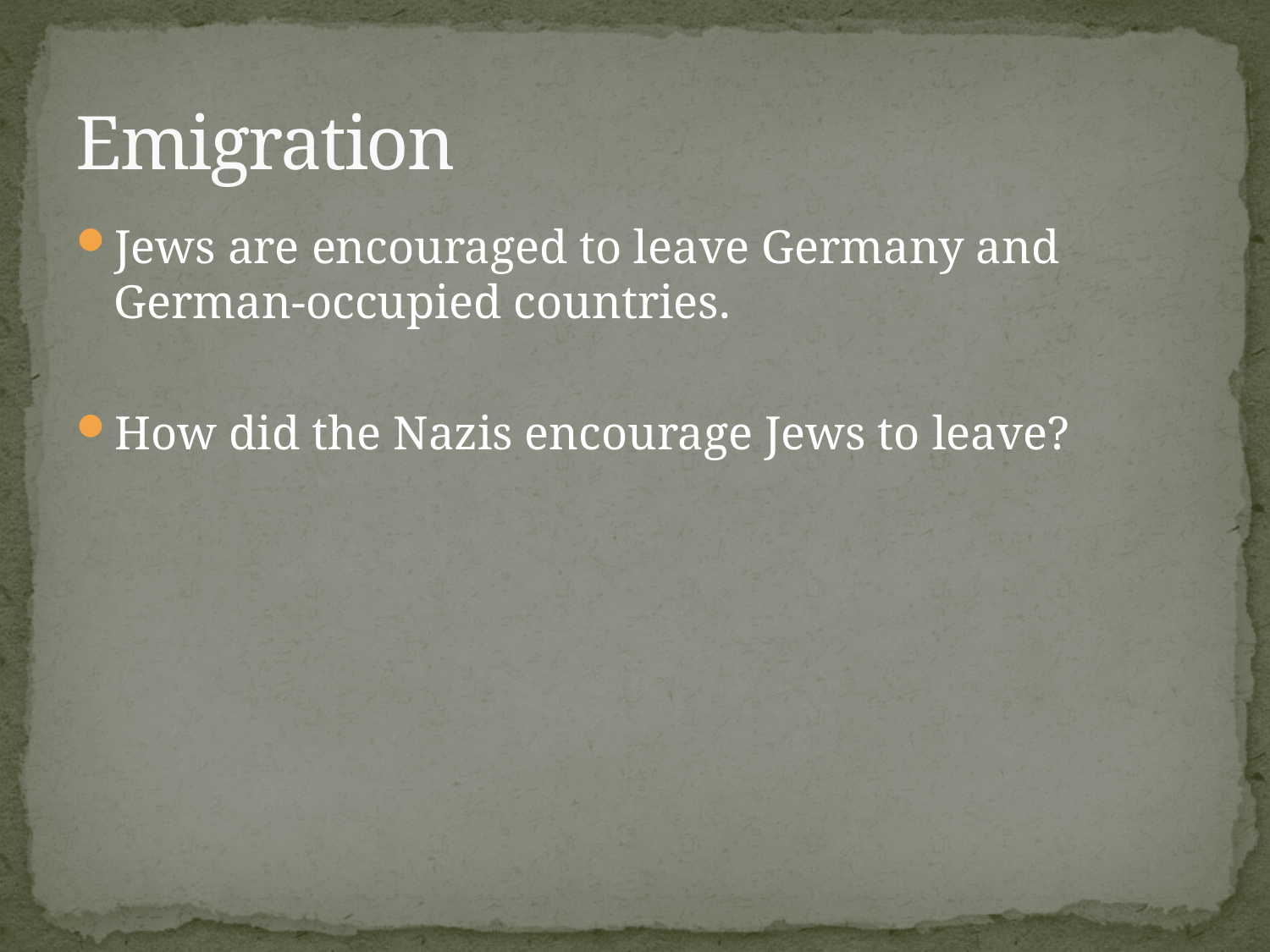

# Emigration
Jews are encouraged to leave Germany and German-occupied countries.

How did the Nazis encourage Jews to leave?